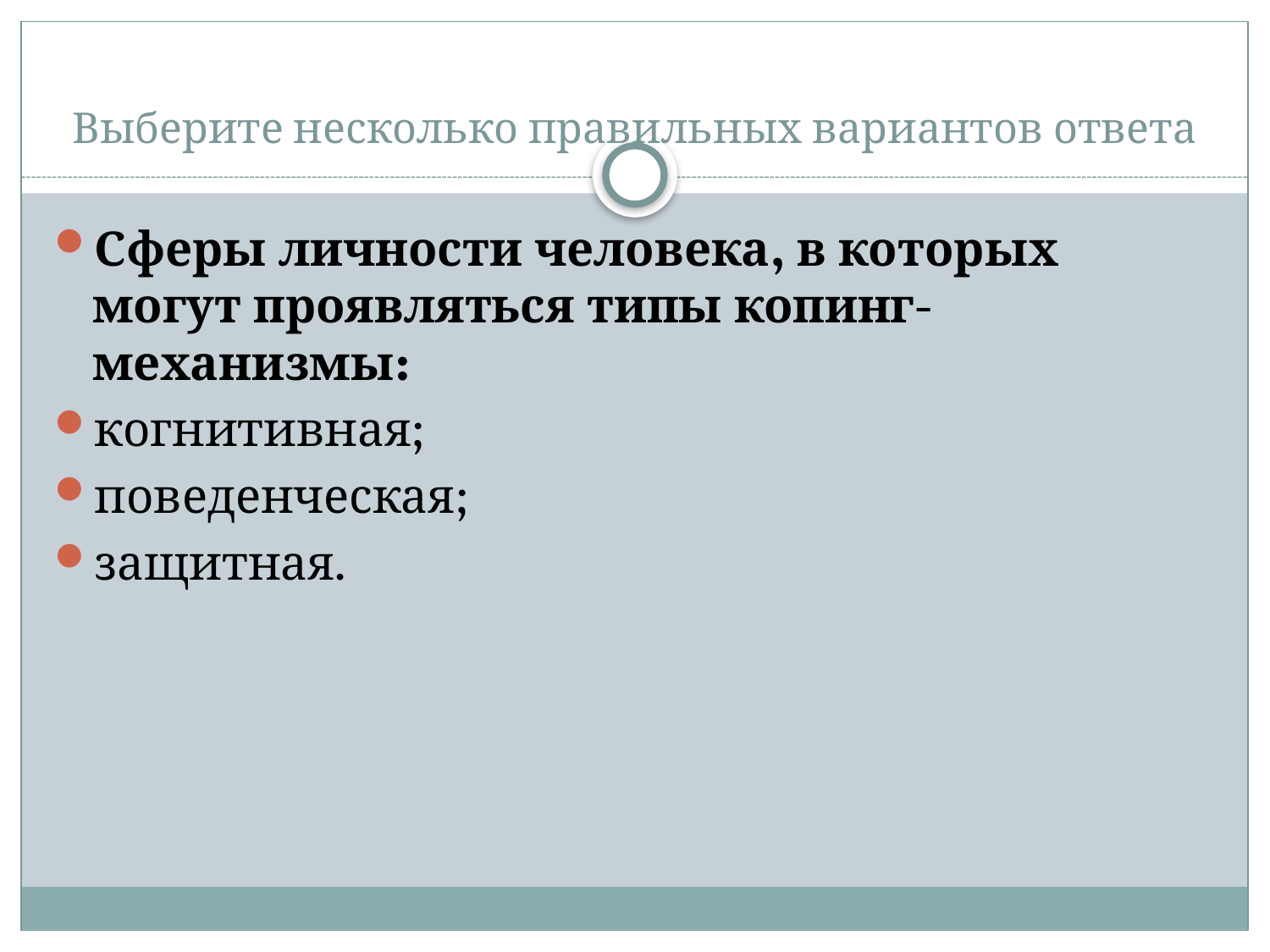

# Выберите несколько правильных вариантов ответа
Сферы личности человека, в которых могут проявляться типы копинг-механизмы:
когнитивная;
поведенческая;
защитная.